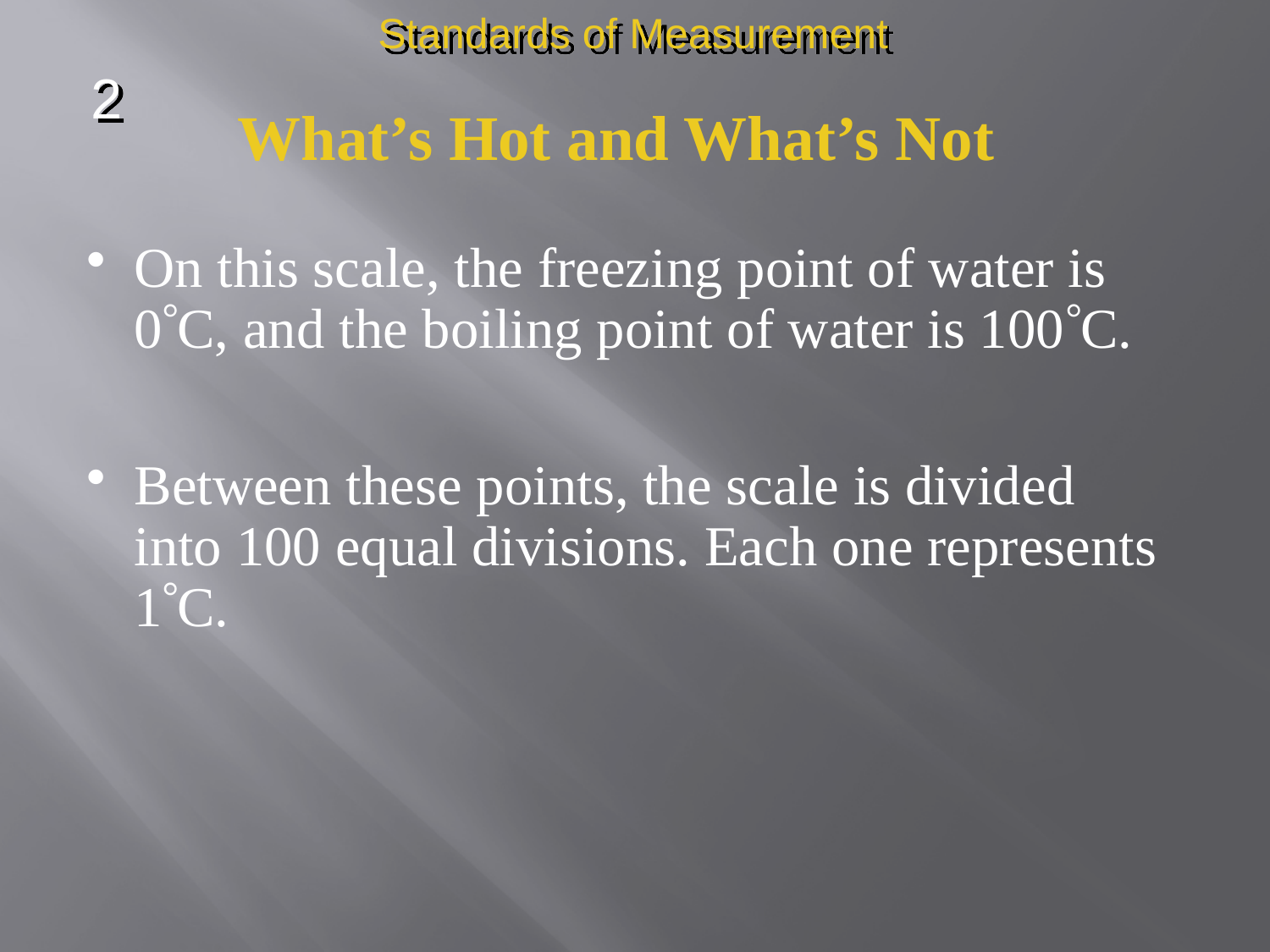

Standards of Measurement
2
What’s Hot and What’s Not
On this scale, the freezing point of water is 0°C, and the boiling point of water is 100°C.
Between these points, the scale is divided into 100 equal divisions. Each one represents 1°C.